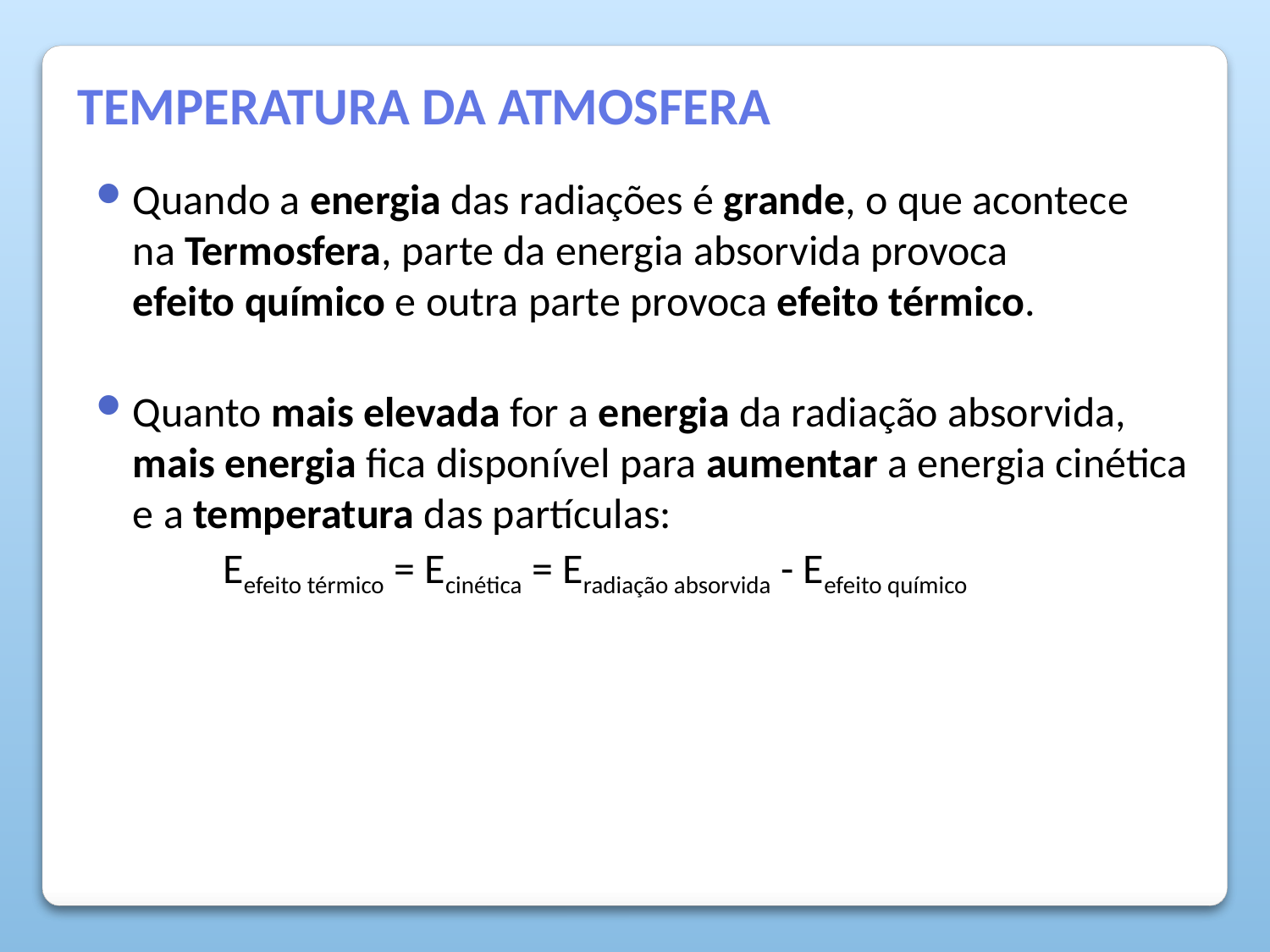

temperatura da atmosfera
Quando a energia das radiações é grande, o que acontece
na Termosfera, parte da energia absorvida provoca
efeito químico e outra parte provoca efeito térmico.

Quanto mais elevada for a energia da radiação absorvida, mais energia fica disponível para aumentar a energia cinética e a temperatura das partículas:
	Eefeito térmico = Ecinética = Eradiação absorvida - Eefeito químico